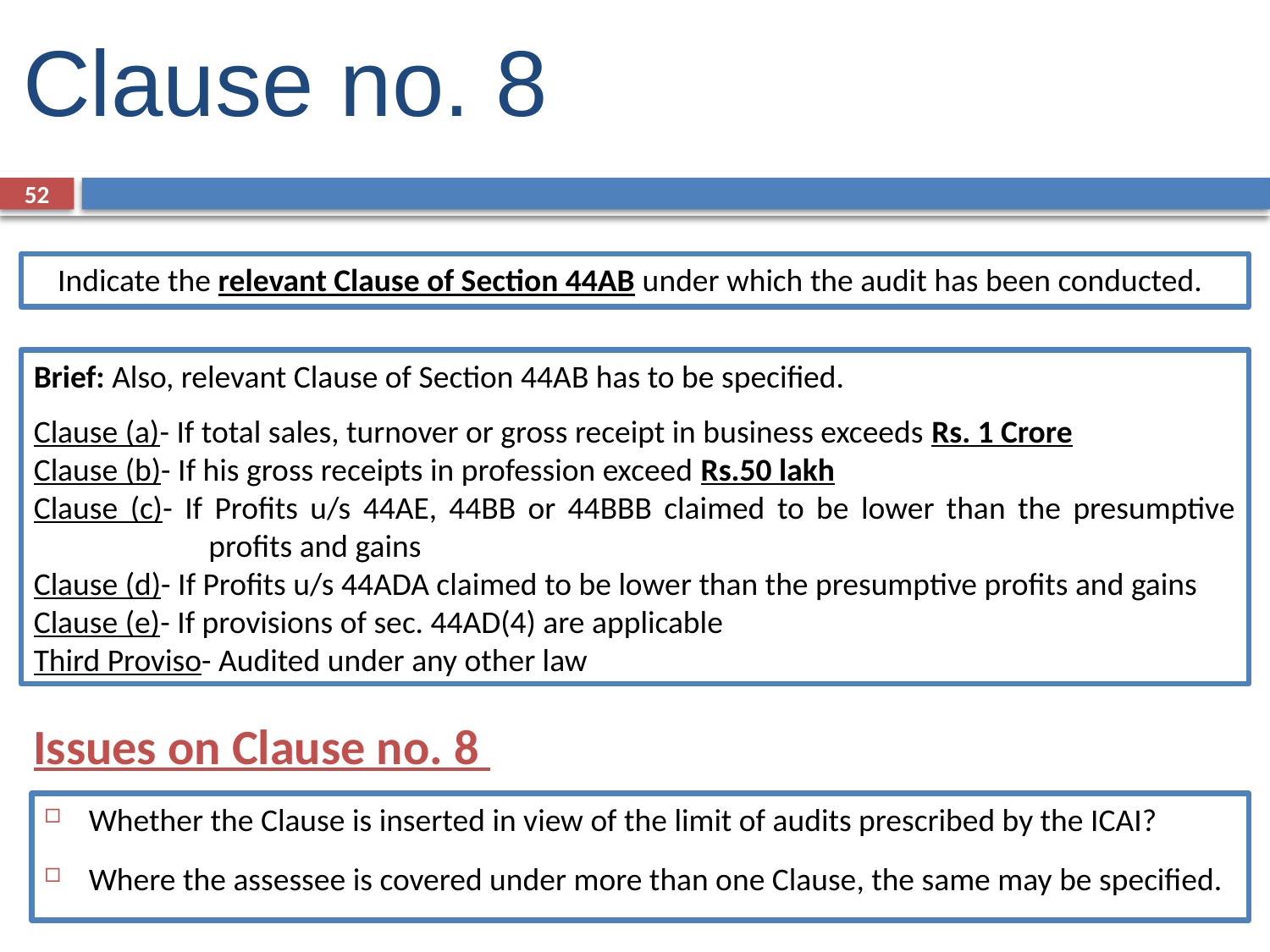

# Clause no. 8
52
Indicate the relevant Clause of Section 44AB under which the audit has been conducted.
Brief: Also, relevant Clause of Section 44AB has to be specified.

Clause (a)- If total sales, turnover or gross receipt in business exceeds Rs. 1 Crore
Clause (b)- If his gross receipts in profession exceed Rs.50 lakh
Clause (c)- If Profits u/s 44AE, 44BB or 44BBB claimed to be lower than the presumptive profits and gains
Clause (d)- If Profits u/s 44ADA claimed to be lower than the presumptive profits and gains
Clause (e)- If provisions of sec. 44AD(4) are applicable
Third Proviso- Audited under any other law
Issues on Clause no. 8
Whether the Clause is inserted in view of the limit of audits prescribed by the ICAI?
Where the assessee is covered under more than one Clause, the same may be specified.